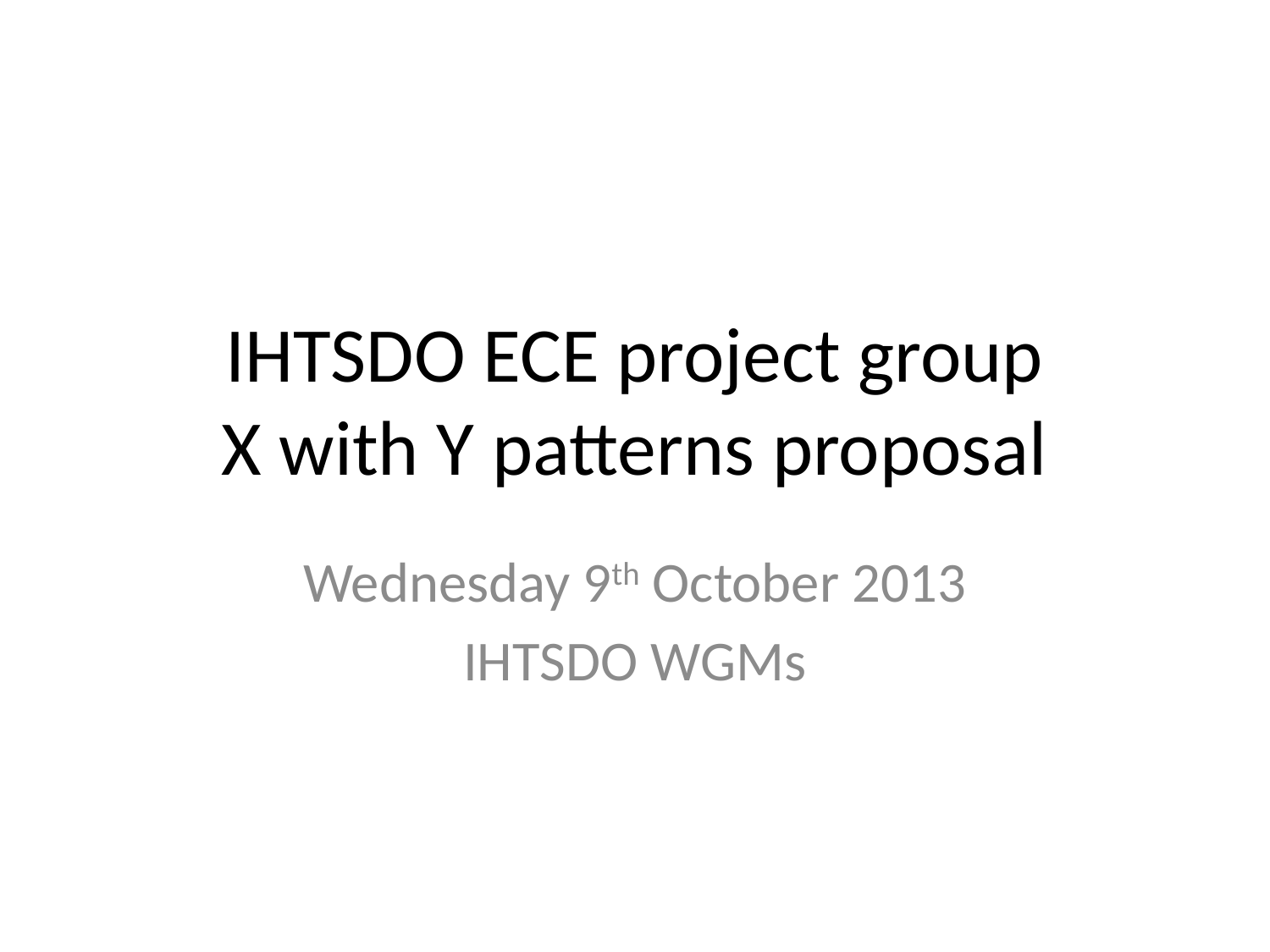

# IHTSDO ECE project group X with Y patterns proposal
Wednesday 9th October 2013
IHTSDO WGMs